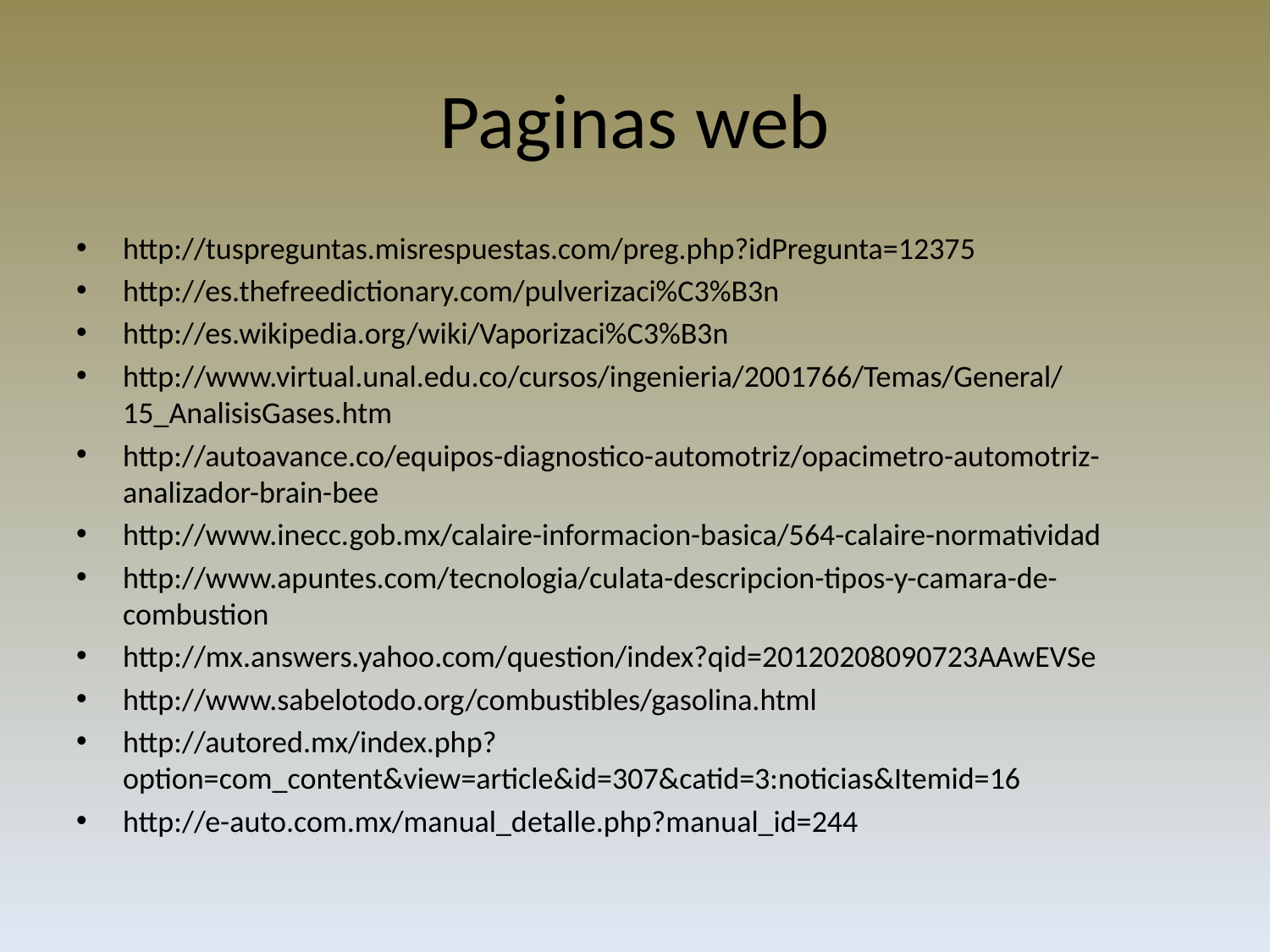

# Paginas web
http://tuspreguntas.misrespuestas.com/preg.php?idPregunta=12375
http://es.thefreedictionary.com/pulverizaci%C3%B3n
http://es.wikipedia.org/wiki/Vaporizaci%C3%B3n
http://www.virtual.unal.edu.co/cursos/ingenieria/2001766/Temas/General/15_AnalisisGases.htm
http://autoavance.co/equipos-diagnostico-automotriz/opacimetro-automotriz-analizador-brain-bee
http://www.inecc.gob.mx/calaire-informacion-basica/564-calaire-normatividad
http://www.apuntes.com/tecnologia/culata-descripcion-tipos-y-camara-de-combustion
http://mx.answers.yahoo.com/question/index?qid=20120208090723AAwEVSe
http://www.sabelotodo.org/combustibles/gasolina.html
http://autored.mx/index.php?option=com_content&view=article&id=307&catid=3:noticias&Itemid=16
http://e-auto.com.mx/manual_detalle.php?manual_id=244